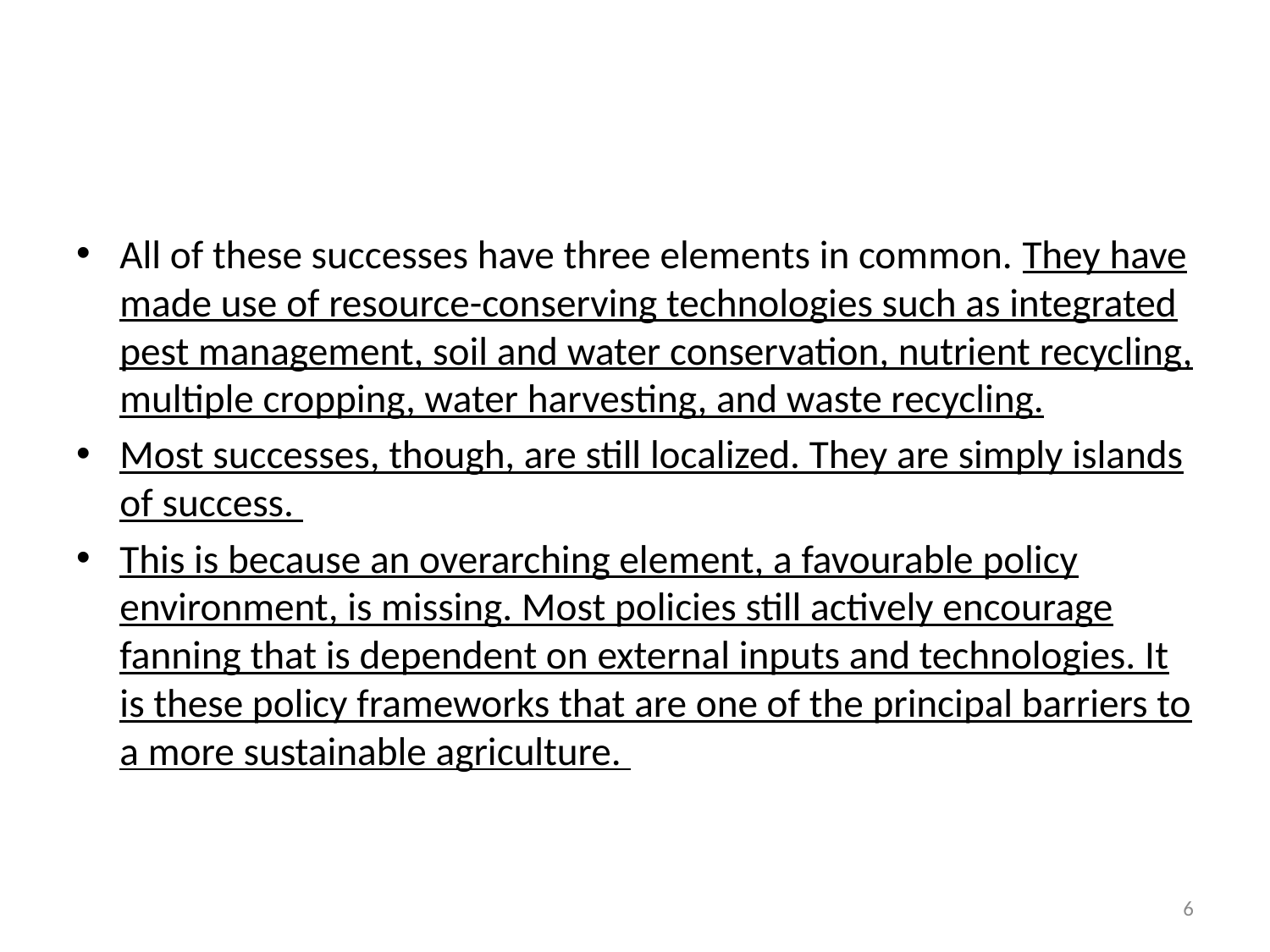

#
All of these successes have three elements in common. They have made use of resource-conserving technologies such as integrated pest management, soil and water conservation, nutrient recycling, multiple cropping, water harvesting, and waste recycling.
Most successes, though, are still localized. They are simply islands of success.
This is because an overarching element, a favourable policy environment, is missing. Most policies still actively encourage fanning that is dependent on external inputs and technologies. It is these policy frameworks that are one of the principal barriers to a more sustainable agriculture.

6